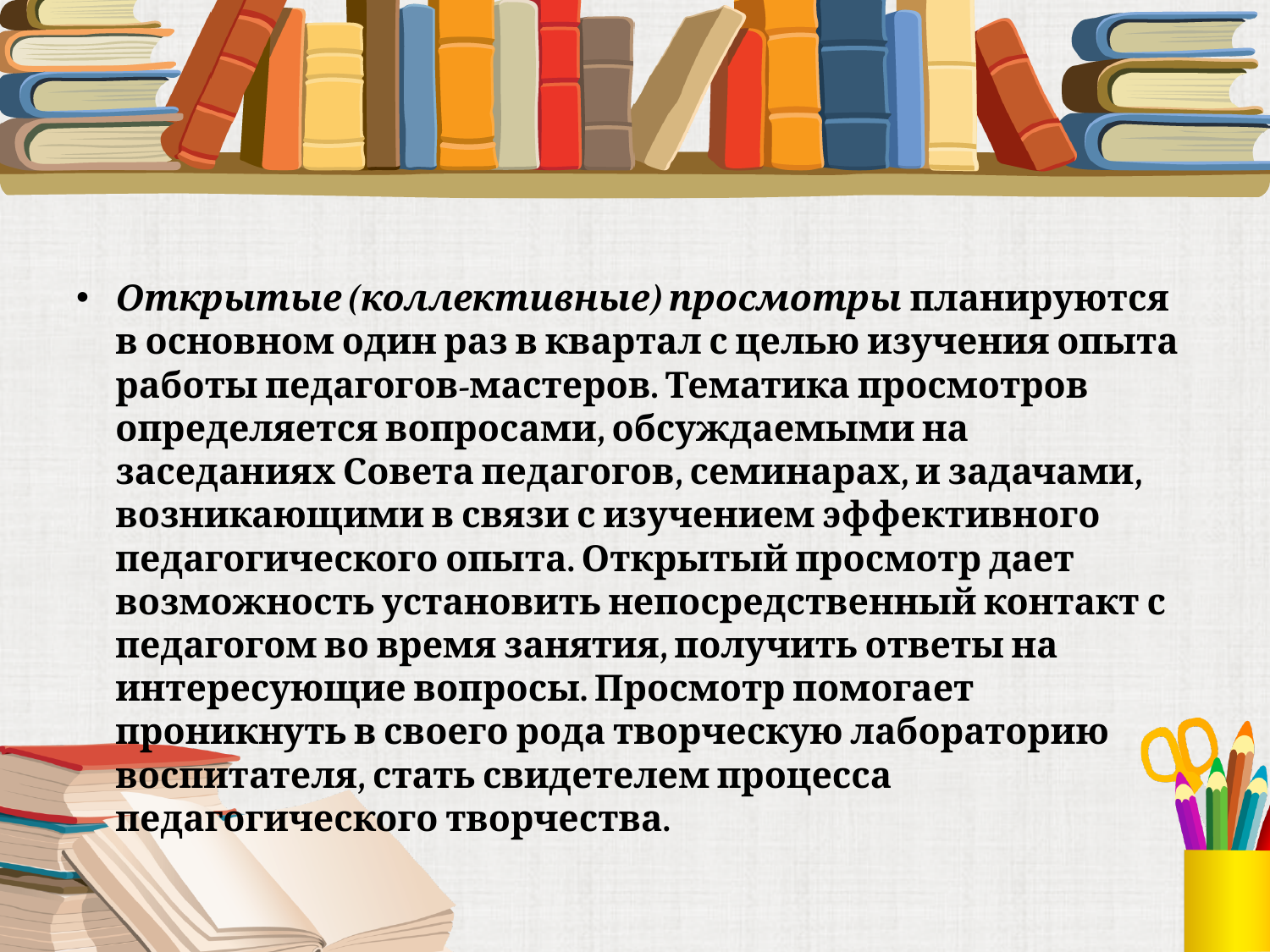

#

Открытые (коллективные) просмотры планируются в основном один раз в квартал с целью изучения опыта работы педагогов-мастеров. Тематика просмотров определяется вопросами, обсуждаемыми на заседаниях Совета педагогов, семинарах, и задачами, возникающими в связи с изучением эффективного педагогического опыта. Открытый просмотр дает возможность установить непосредственный контакт с педагогом во время занятия, получить ответы на интересующие вопросы. Просмотр помогает проникнуть в своего рода творческую лабораторию воспитателя, стать свидетелем процесса педагогического творчества.